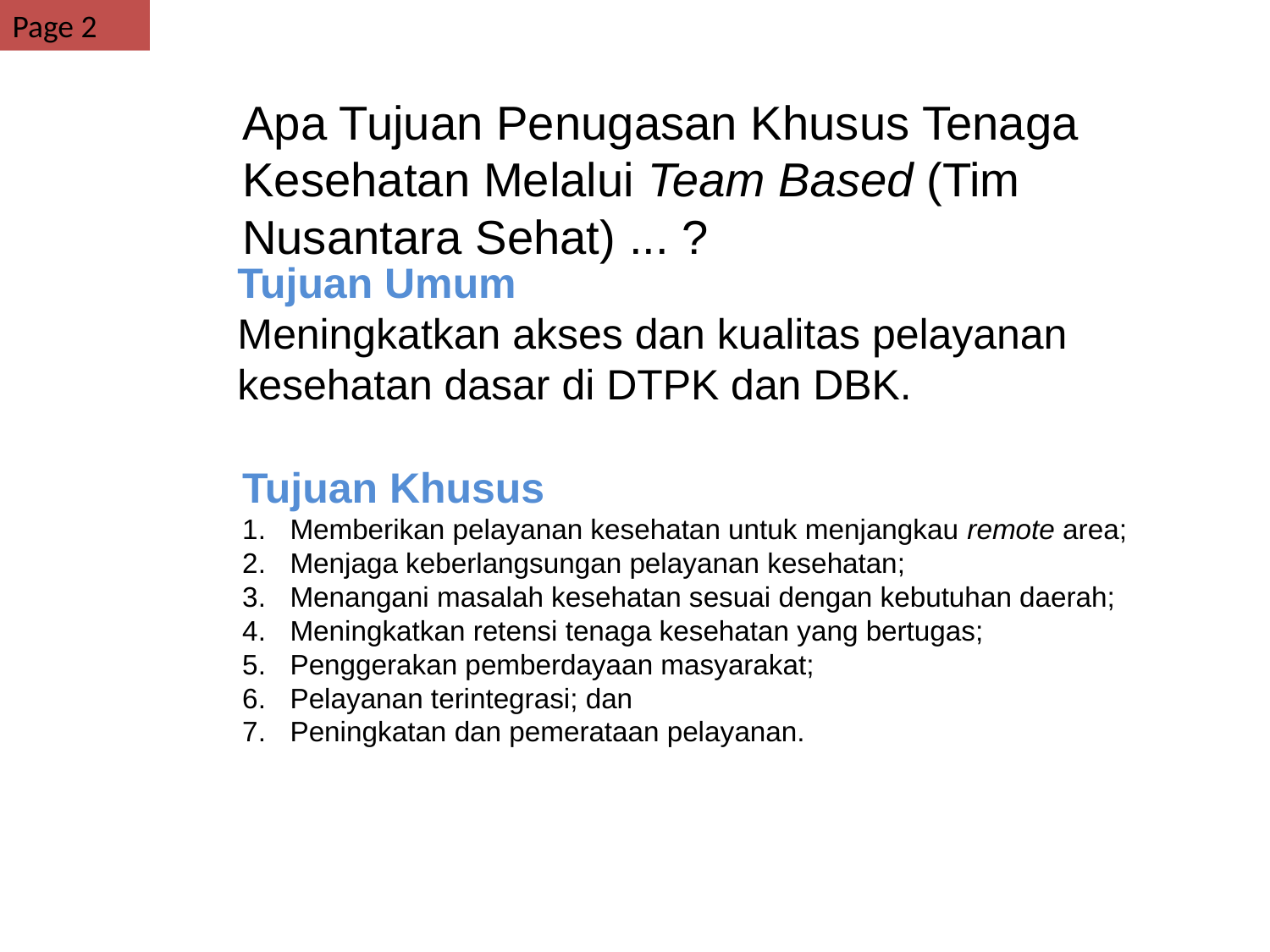

Page 2
Apa Tujuan Penugasan Khusus Tenaga Kesehatan Melalui Team Based (Tim Nusantara Sehat) ... ?
Tujuan Umum
Meningkatkan akses dan kualitas pelayanan kesehatan dasar di DTPK dan DBK.
Tujuan Khusus
Memberikan pelayanan kesehatan untuk menjangkau remote area;
Menjaga keberlangsungan pelayanan kesehatan;
Menangani masalah kesehatan sesuai dengan kebutuhan daerah;
Meningkatkan retensi tenaga kesehatan yang bertugas;
Penggerakan pemberdayaan masyarakat;
Pelayanan terintegrasi; dan
Peningkatan dan pemerataan pelayanan.